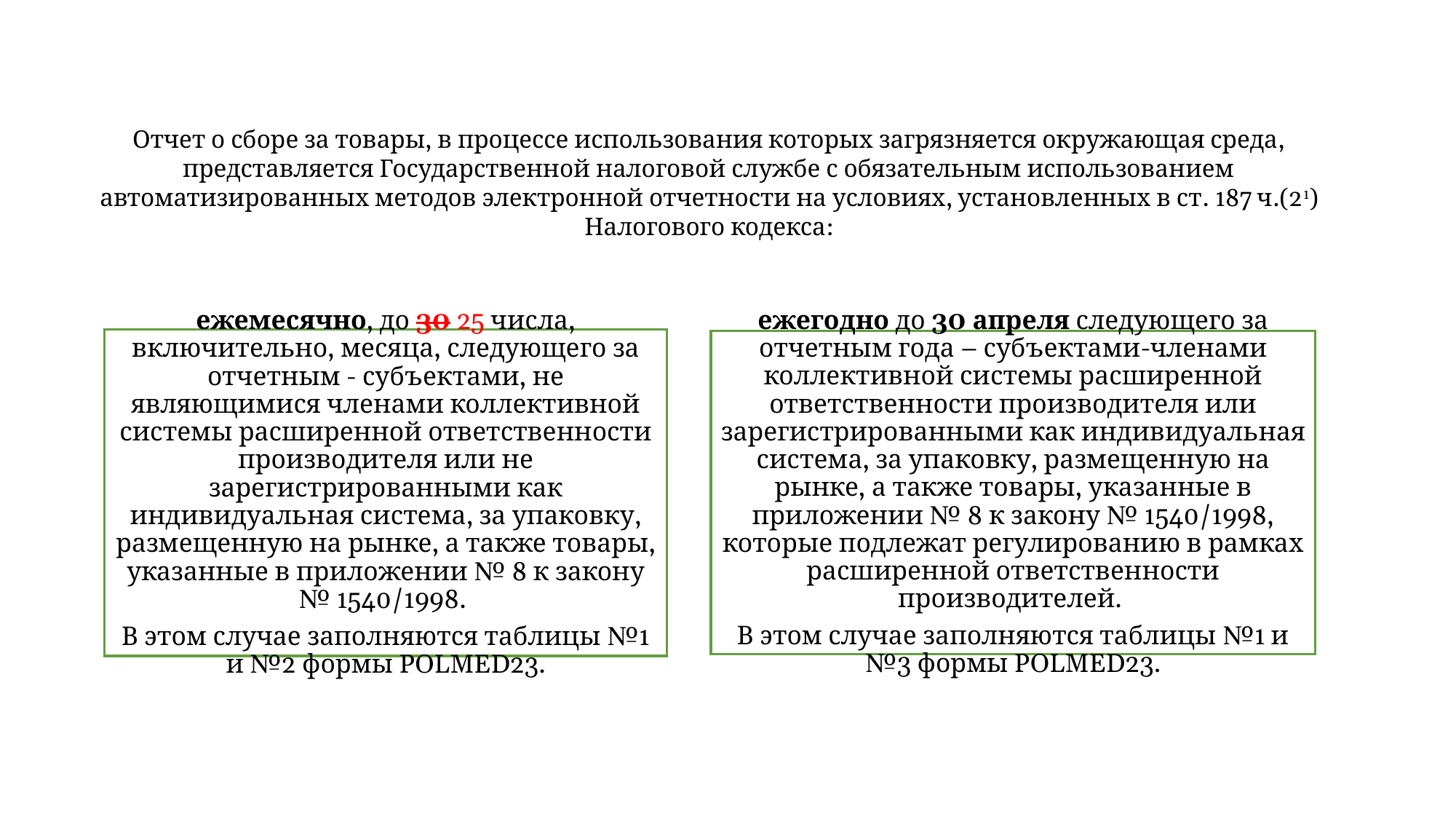

Отчет о сборе за товары, в процессе использования которых загрязняется окружающая среда, представляется Государственной налоговой службе с обязательным использованием автоматизированных методов электронной отчетности на условиях, установленных в ст. 187 ч.(21) Налогового кодекса:
ежемесячно, до 30 25 числа, включительно, месяца, следующего за отчетным - субъектами, не являющимися членами коллективной системы расширенной ответственности производителя или не зарегистрированными как индивидуальная система, за упаковку, размещенную на рынке, а также товары, указанные в приложении № 8 к закону № 1540/1998.
В этом случае заполняются таблицы №1 и №2 формы POLMED23.
ежегодно до 30 апреля следующего за отчетным года – субъектами-членами коллективной системы расширенной ответственности производителя или зарегистрированными как индивидуальная система, за упаковку, размещенную на рынке, а также товары, указанные в приложении № 8 к закону № 1540/1998, которые подлежат регулированию в рамках расширенной ответственности производителей.
В этом случае заполняются таблицы №1 и №3 формы POLMED23.